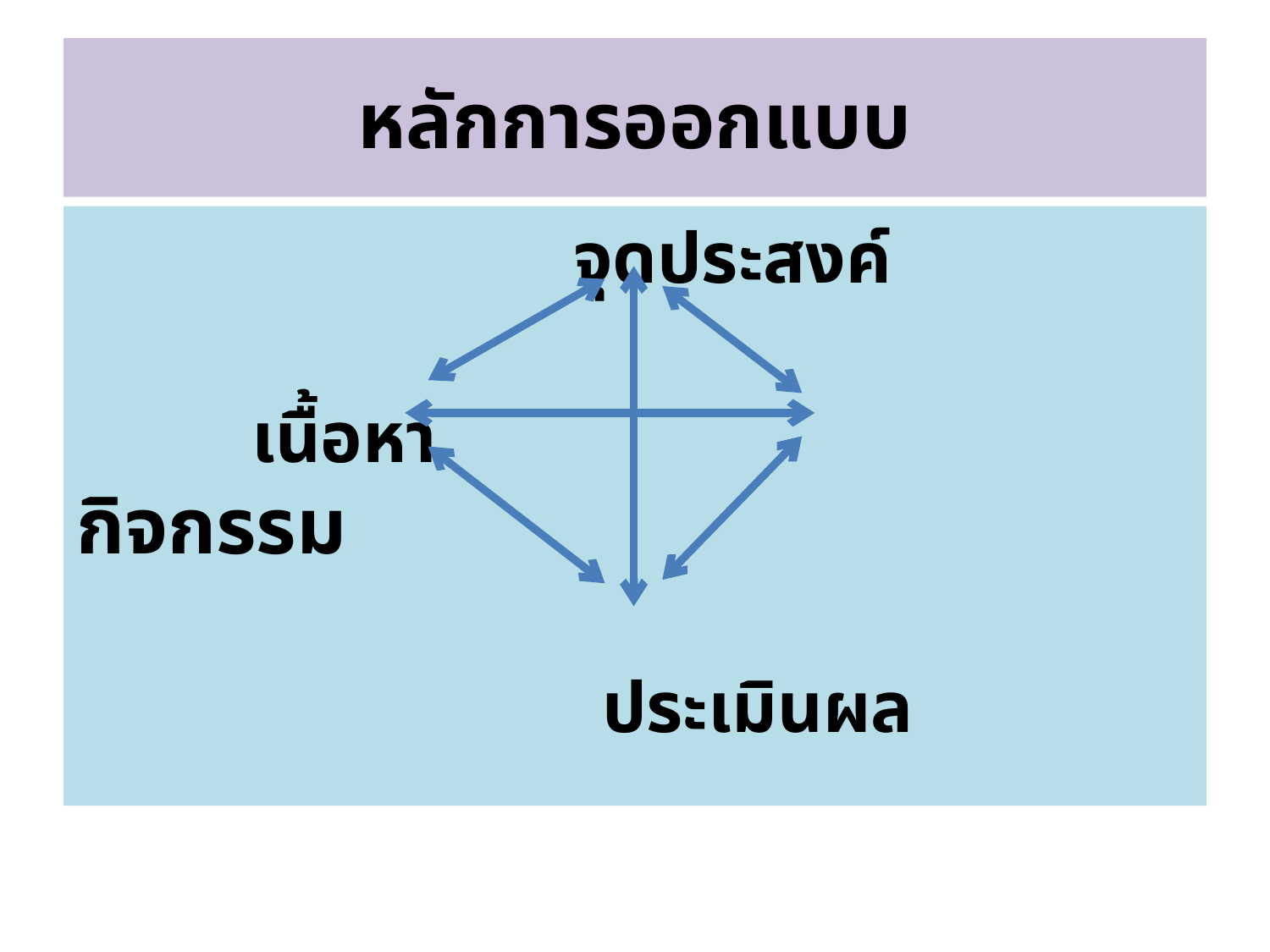

# หลักการออกแบบ
                           จุดประสงค์

            เนื้อหา                                          กิจกรรม

                                    ประเมินผล